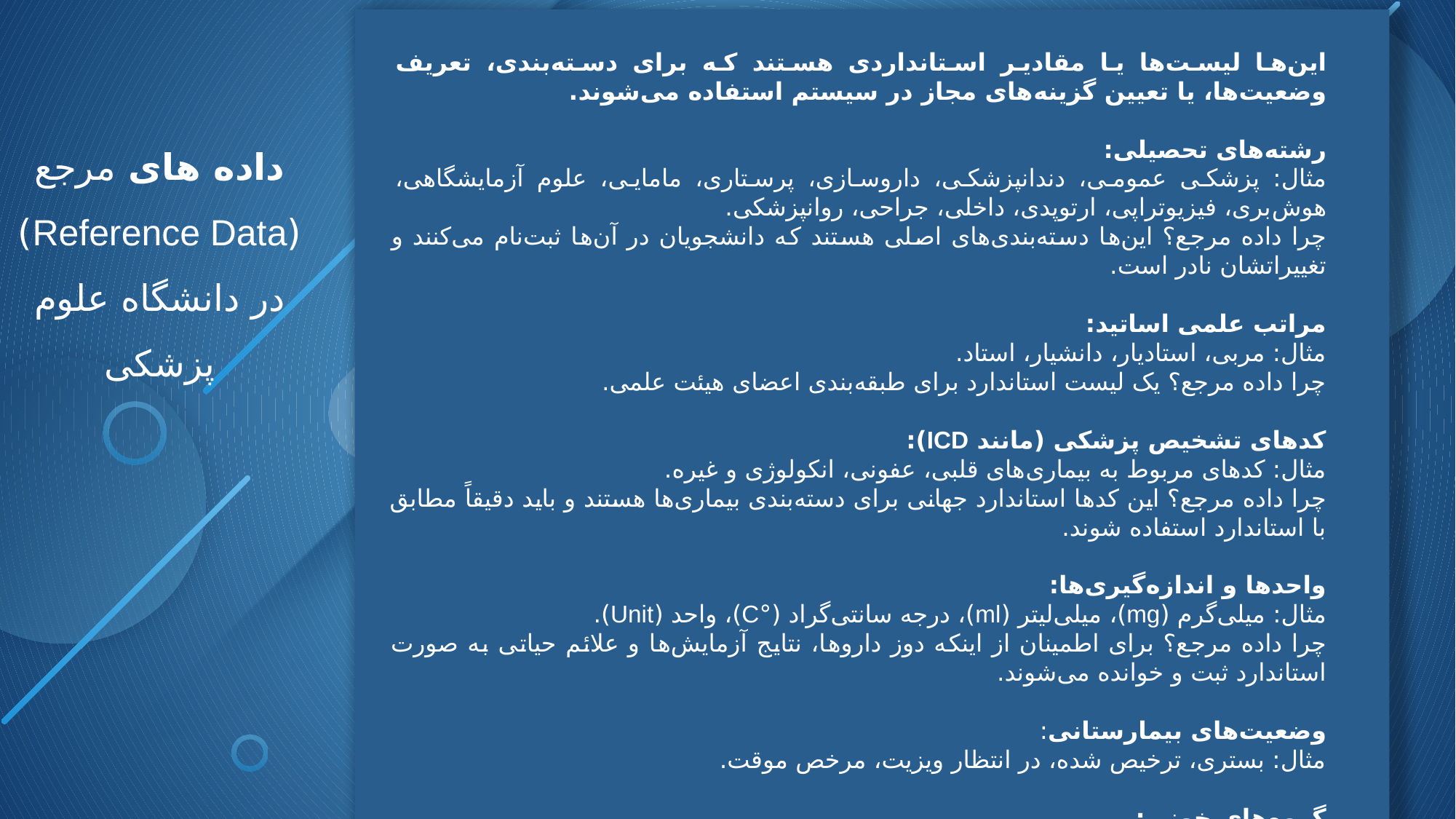

این‌ها لیست‌ها یا مقادیر استانداردی هستند که برای دسته‌بندی، تعریف وضعیت‌ها، یا تعیین گزینه‌های مجاز در سیستم استفاده می‌شوند.

رشته‌های تحصیلی:
مثال: پزشکی عمومی، دندانپزشکی، داروسازی، پرستاری، مامایی، علوم آزمایشگاهی، هوش‌بری، فیزیوتراپی، ارتوپدی، داخلی، جراحی، روانپزشکی.
چرا داده مرجع؟ این‌ها دسته‌بندی‌های اصلی هستند که دانشجویان در آن‌ها ثبت‌نام می‌کنند و تغییراتشان نادر است.

مراتب علمی اساتید:
مثال: مربی، استادیار، دانشیار، استاد.
چرا داده مرجع؟ یک لیست استاندارد برای طبقه‌بندی اعضای هیئت علمی.

کدهای تشخیص پزشکی (مانند ICD):
مثال: کدهای مربوط به بیماری‌های قلبی، عفونی، انکولوژی و غیره.
چرا داده مرجع؟ این کدها استاندارد جهانی برای دسته‌بندی بیماری‌ها هستند و باید دقیقاً مطابق با استاندارد استفاده شوند.

واحدها و اندازه‌گیری‌ها:
مثال: میلی‌گرم (mg)، میلی‌لیتر (ml)، درجه سانتی‌گراد (°C)، واحد (Unit).
چرا داده مرجع؟ برای اطمینان از اینکه دوز داروها، نتایج آزمایش‌ها و علائم حیاتی به صورت استاندارد ثبت و خوانده می‌شوند.

وضعیت‌های بیمارستانی:
مثال: بستری، ترخیص شده، در انتظار ویزیت، مرخص موقت.

گروه‌های خونی:
مثال: A+ , O- , B+ , AB-.
چرا داده مرجع؟ یک لیست استاندارد که در پرونده بیماران استفاده می‌شود.
داده های مرجع (Reference Data) در دانشگاه علوم پزشکی